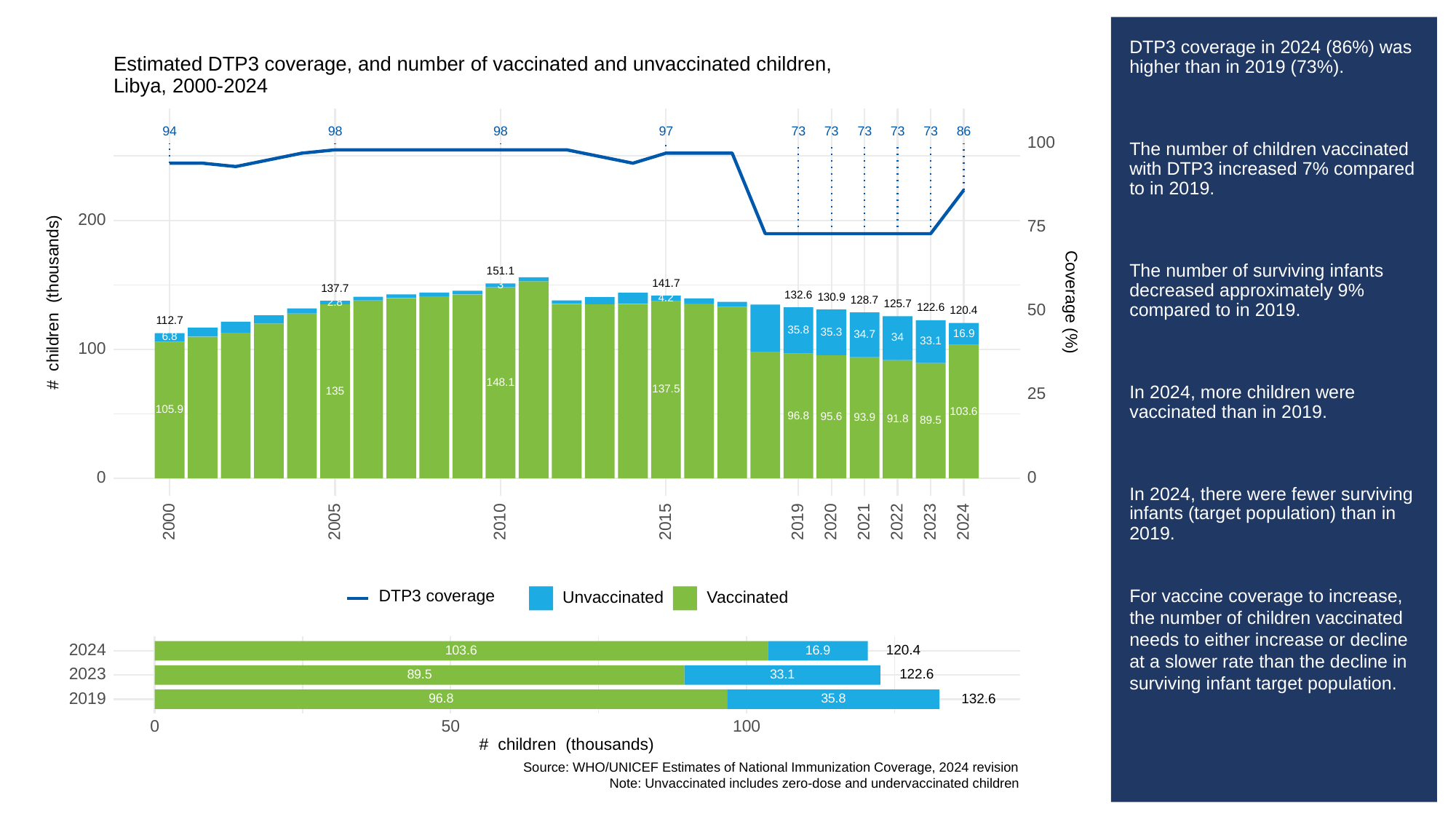

# DTP3 coverage in 2024 (86%) was higher than in 2019 (73%).

The number of children vaccinated with DTP3 increased 7% compared to in 2019.

The number of surviving infants decreased approximately 9% compared to in 2019.

In 2024, more children were vaccinated than in 2019.

In 2024, there were fewer surviving infants (target population) than in 2019.

For vaccine coverage to increase, the number of children vaccinated needs to either increase or decline at a slower rate than the decline in surviving infant target population.

Estimated DTP3 coverage, and number of vaccinated and unvaccinated children,
Libya, 2000-2024

73
73
73
73
73
94
98
98
97
86
100

200

75
151.1

141.7
3

137.7

132.6

130.9
4.2

#  children  (thousands)
Coverage (%)

128.7

2.8

125.7

122.6

50

120.4

112.7

35.8

35.3
16.9
34.7

6.8
34

33.1

100

148.1
137.5
135
25
105.9
103.6
96.8
95.6
93.9

91.8
89.5
0
0

2023
2000
2005
2010
2015
2019
2020
2021
2022
2024

DTP3 coverage
Unvaccinated
Vaccinated

2024
120.4
103.6
16.9

2023
122.6
33.1
89.5

2019
132.6
35.8
96.8

0
50
100
#  children  (thousands)
Source: WHO/UNICEF Estimates of National Immunization Coverage, 2024 revision
Note: Unvaccinated includes zero-dose and undervaccinated children